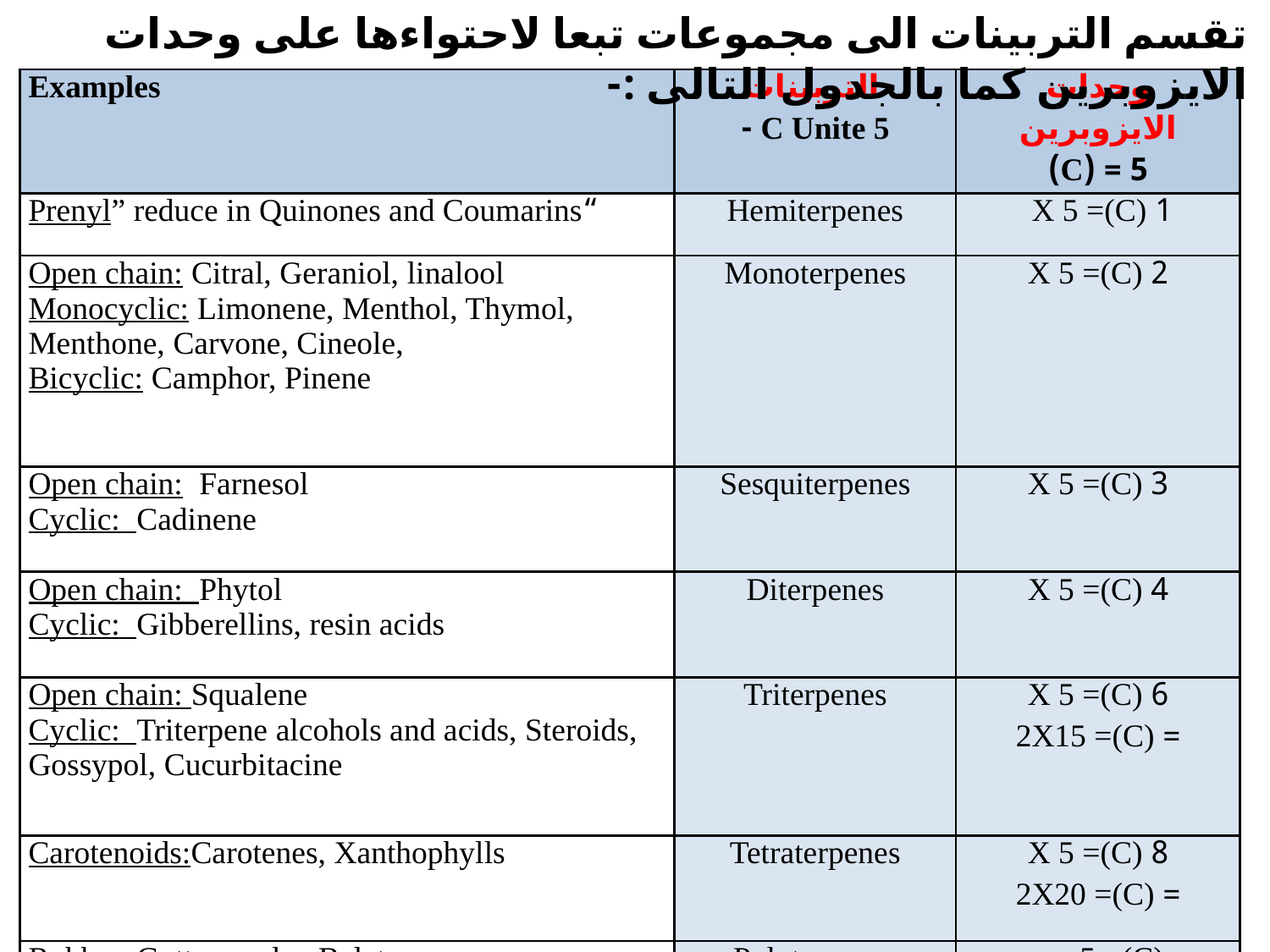

تقسم التربينات الى مجموعات تبعا لاحتواءها على وحدات الايزوبرين كما بالجدول التالى :-
| Examples | التربينات C Unite 5 - | وحدات الايزوبرين 5 = (C) |
| --- | --- | --- |
| “Prenyl” reduce in Quinones and Coumarins | Hemiterpenes | 1 X 5 =(C) |
| Open chain: Citral, Geraniol, linalool Monocyclic: Limonene, Menthol, Thymol, Menthone, Carvone, Cineole, Bicyclic: Camphor, Pinene | Monoterpenes | 2 X 5 =(C) |
| Open chain:  Farnesol Cyclic:  Cadinene | Sesquiterpenes | 3 X 5 =(C) |
| Open chain:  Phytol Cyclic:  Gibberellins, resin acids | Diterpenes | 4 X 5 =(C) |
| Open chain: Squalene Cyclic:  Triterpene alcohols and acids, Steroids, Gossypol, Cucurbitacine | Triterpenes | 6 X 5 =(C) = 2X15 =(C) |
| Carotenoids:Carotenes, Xanthophylls | Tetraterpenes | 8 X 5 =(C) = 2X20 =(C) |
| Rubber, Gutta-percha, Balata | Polyterpenes | n x 5 =(C) |